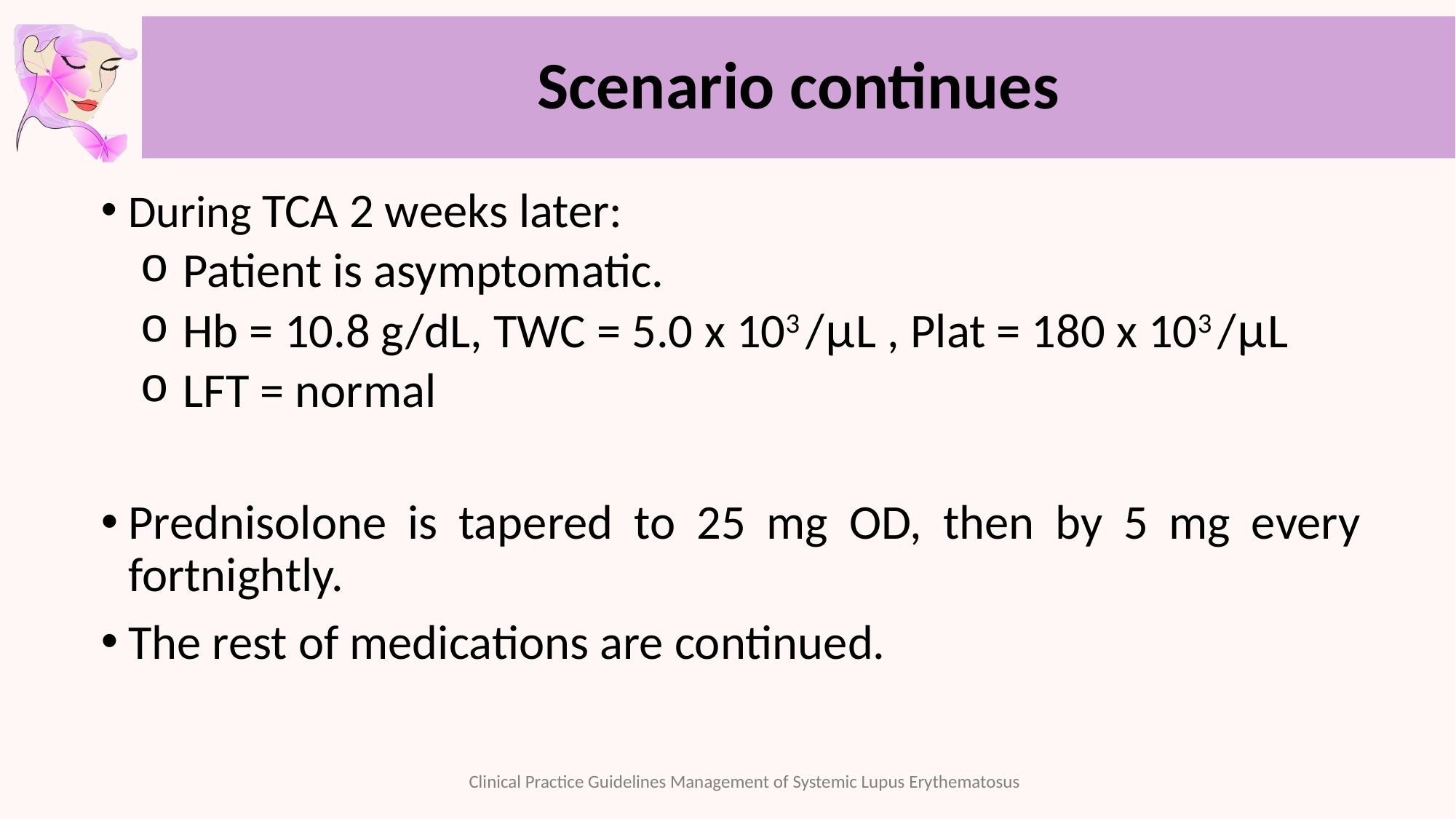

# Scenario continues
During TCA 2 weeks later:
Patient is asymptomatic.
Hb = 10.8 g/dL, TWC = 5.0 x 103 /µL , Plat = 180 x 103 /µL
LFT = normal

Prednisolone is tapered to 25 mg OD, then by 5 mg every fortnightly.
The rest of medications are continued.